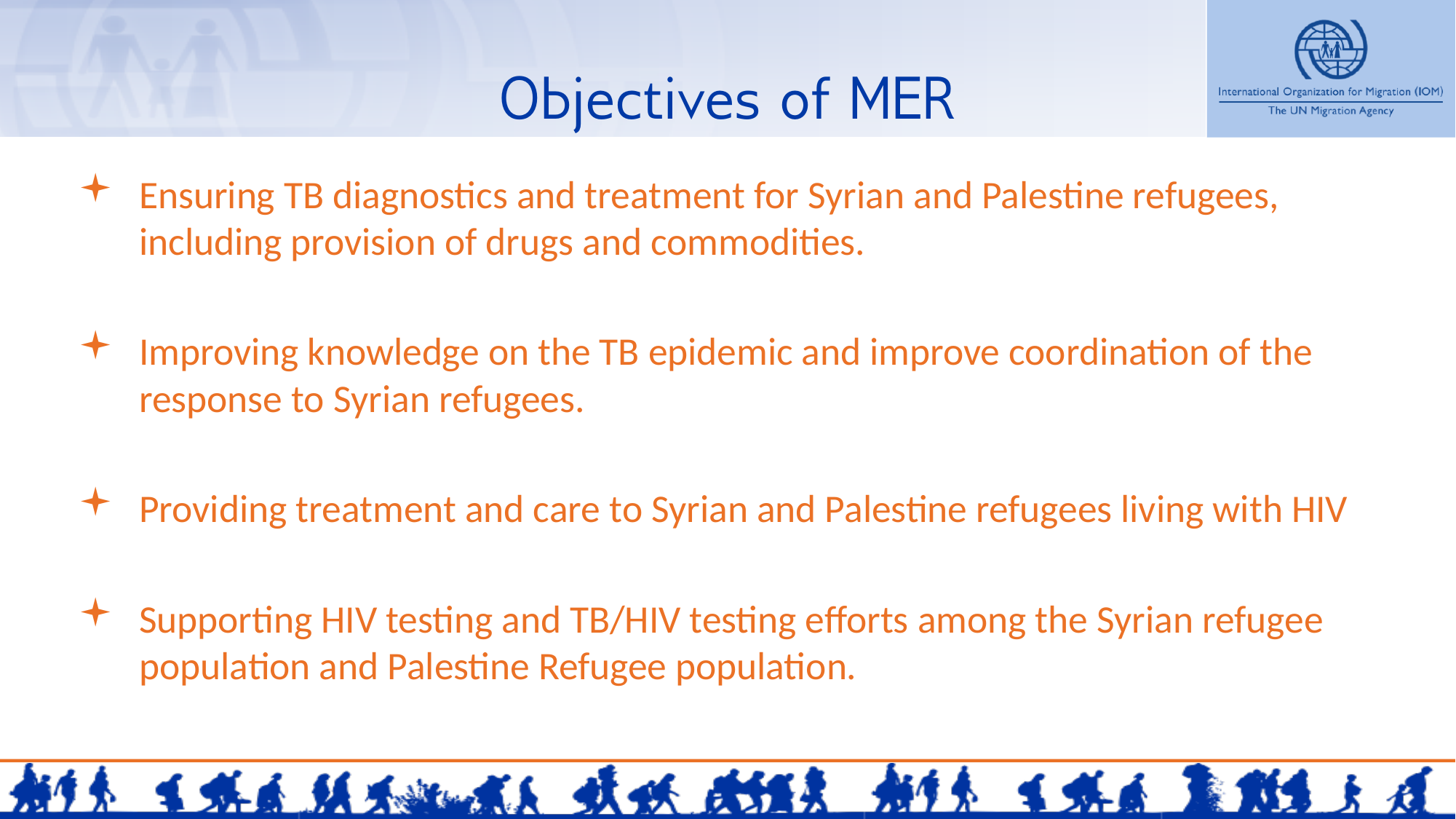

# Objectives of MER
Ensuring TB diagnostics and treatment for Syrian and Palestine refugees, including provision of drugs and commodities.

Improving knowledge on the TB epidemic and improve coordination of the response to Syrian refugees.

Providing treatment and care to Syrian and Palestine refugees living with HIV

Supporting HIV testing and TB/HIV testing efforts among the Syrian refugee population and Palestine Refugee population.